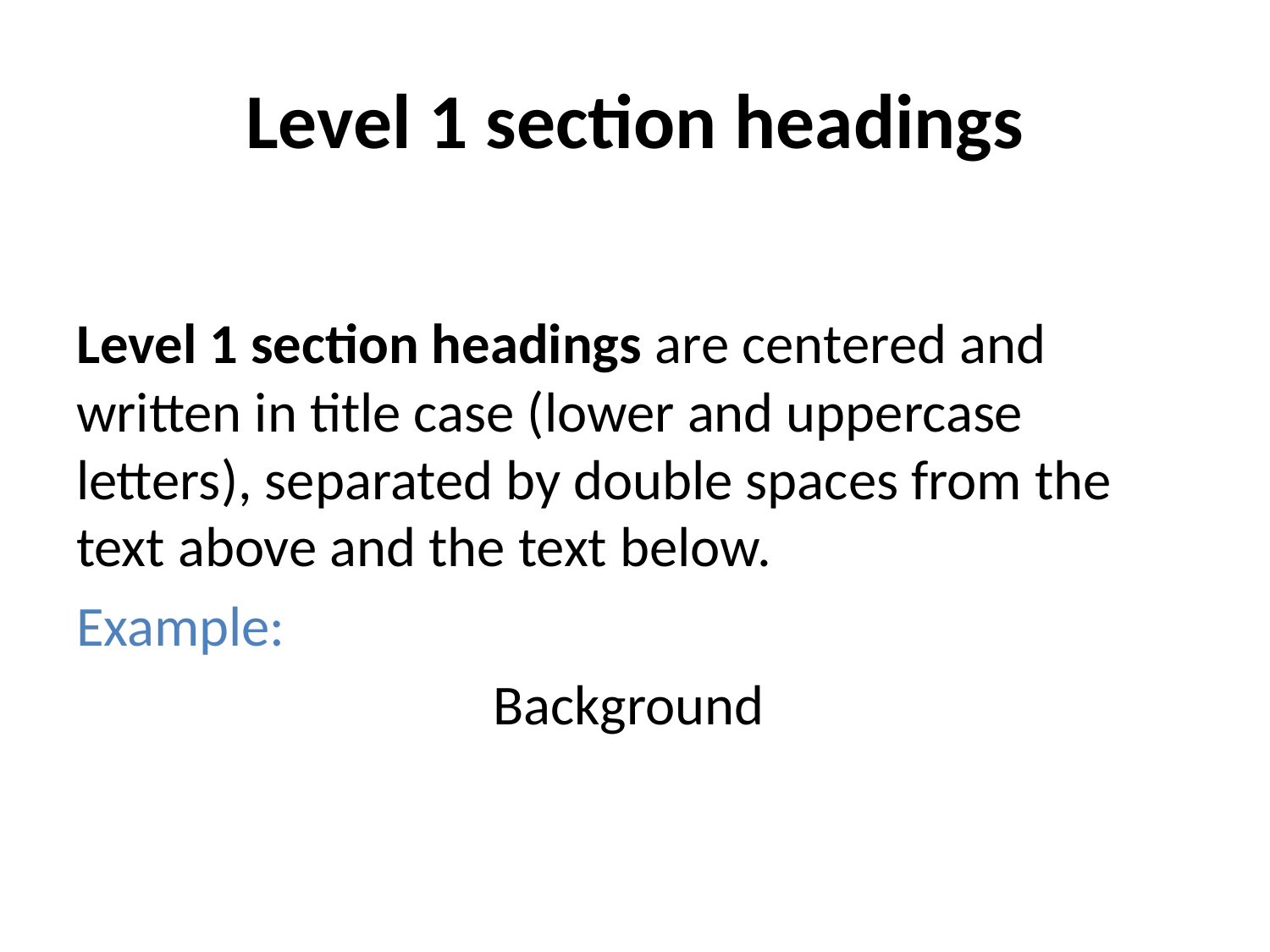

# Level 1 section headings

Level 1 section headings are centered and written in title case (lower and uppercase letters), separated by double spaces from the text above and the text below.
Example:
Background